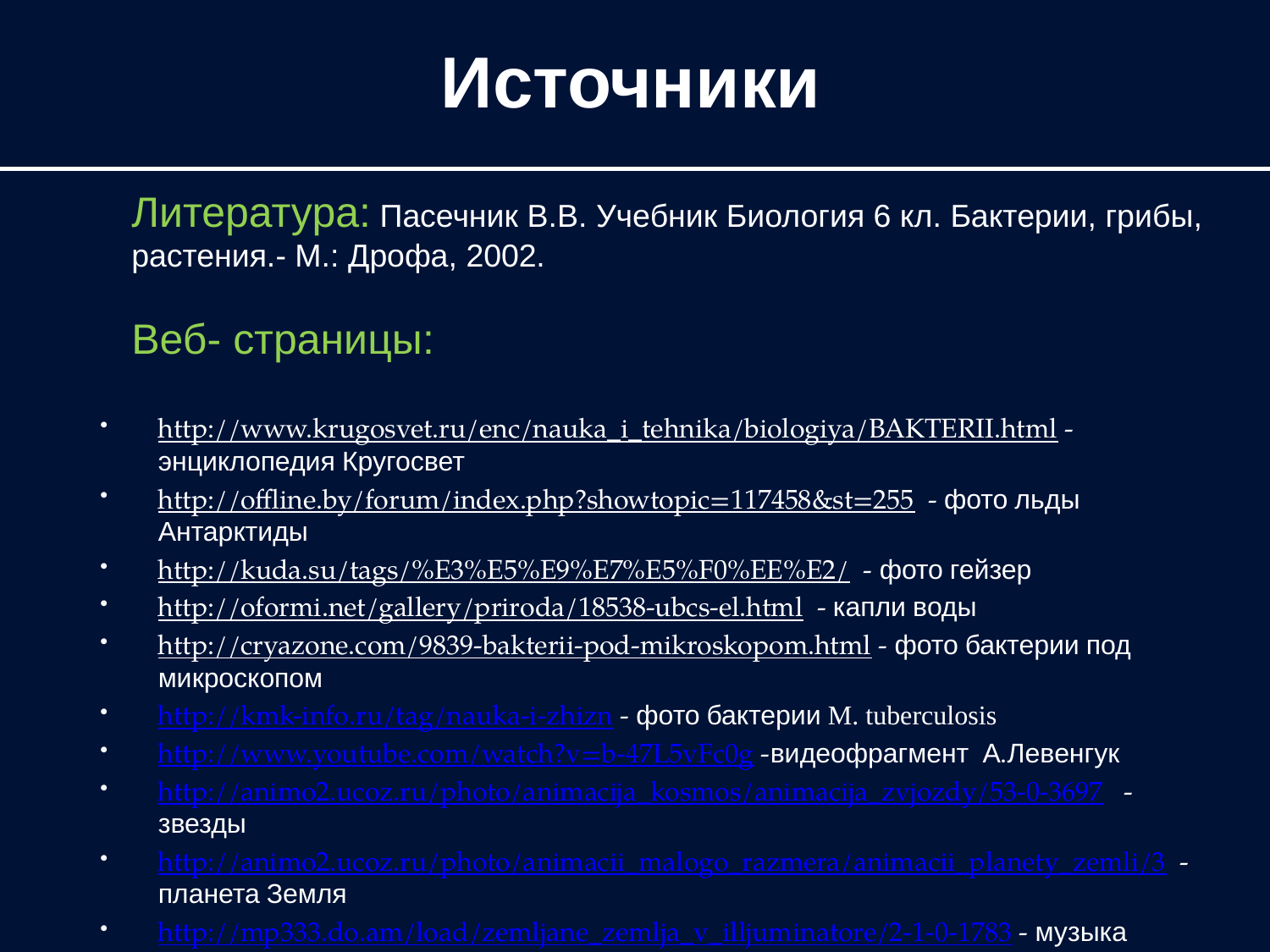

# Источники
Литература: Пасечник В.В. Учебник Биология 6 кл. Бактерии, грибы, растения.- М.: Дрофа, 2002.

Веб- страницы:

http://www.krugosvet.ru/enc/nauka_i_tehnika/biologiya/BAKTERII.html - энциклопедия Кругосвет
http://offline.by/forum/index.php?showtopic=117458&st=255  - фото льды Антарктиды
http://kuda.su/tags/%E3%E5%E9%E7%E5%F0%EE%E2/  - фото гейзер
http://oformi.net/gallery/priroda/18538-ubcs-el.html  - капли воды
http://cryazone.com/9839-bakterii-pod-mikroskopom.html - фото бактерии под микроскопом
http://kmk-info.ru/tag/nauka-i-zhizn - фото бактерии M. tuberculosis
http://www.youtube.com/watch?v=b-47L5vFc0g -видеофрагмент  А.Левенгук
http://animo2.ucoz.ru/photo/animacija_kosmos/animacija_zvjozdy/53-0-3697   -звезды
http://animo2.ucoz.ru/photo/animacii_malogo_razmera/animacii_planety_zemli/3  - планета Земля
http://mp333.do.am/load/zemljane_zemlja_v_illjuminatore/2-1-0-1783 - музыка «Земляне»